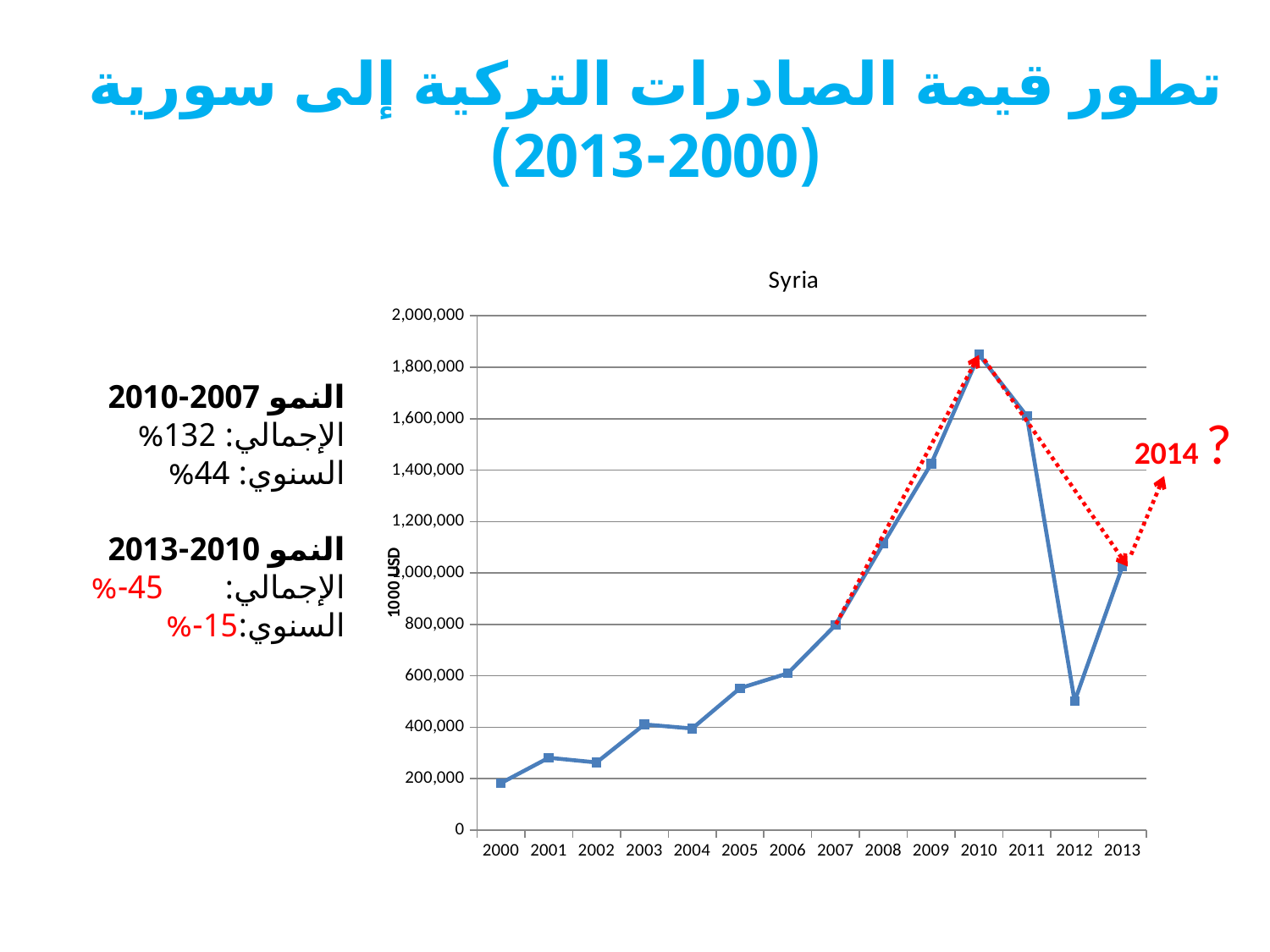

# تطور قيمة الصادرات التركية إلى سورية (2000-2013)

### Chart:

| Category | Syria |
|---|---|
| 2000 | 182574.475 |
| 2001 | 281141.191 |
| 2002 | 262867.732 |
| 2003 | 410754.941 |
| 2004 | 394782.93400000036 |
| 2005 | 551627.2659999994 |
| 2006 | 609417.0 |
| 2007 | 797765.944 |
| 2008 | 1114840.08 |
| 2009 | 1424701.322000001 |
| 2010 | 1848783.923 |
| 2011 | 1610057.035 |
| 2012 | 500976.441 |
| 2013 | 1024932.5989999993 |
النمو 2007-2010
الإجمالي:	 132%
السنوي:	 44%

النمو 2010-2013
الإجمالي: 	45-%
السنوي:	15-%
2014 ?